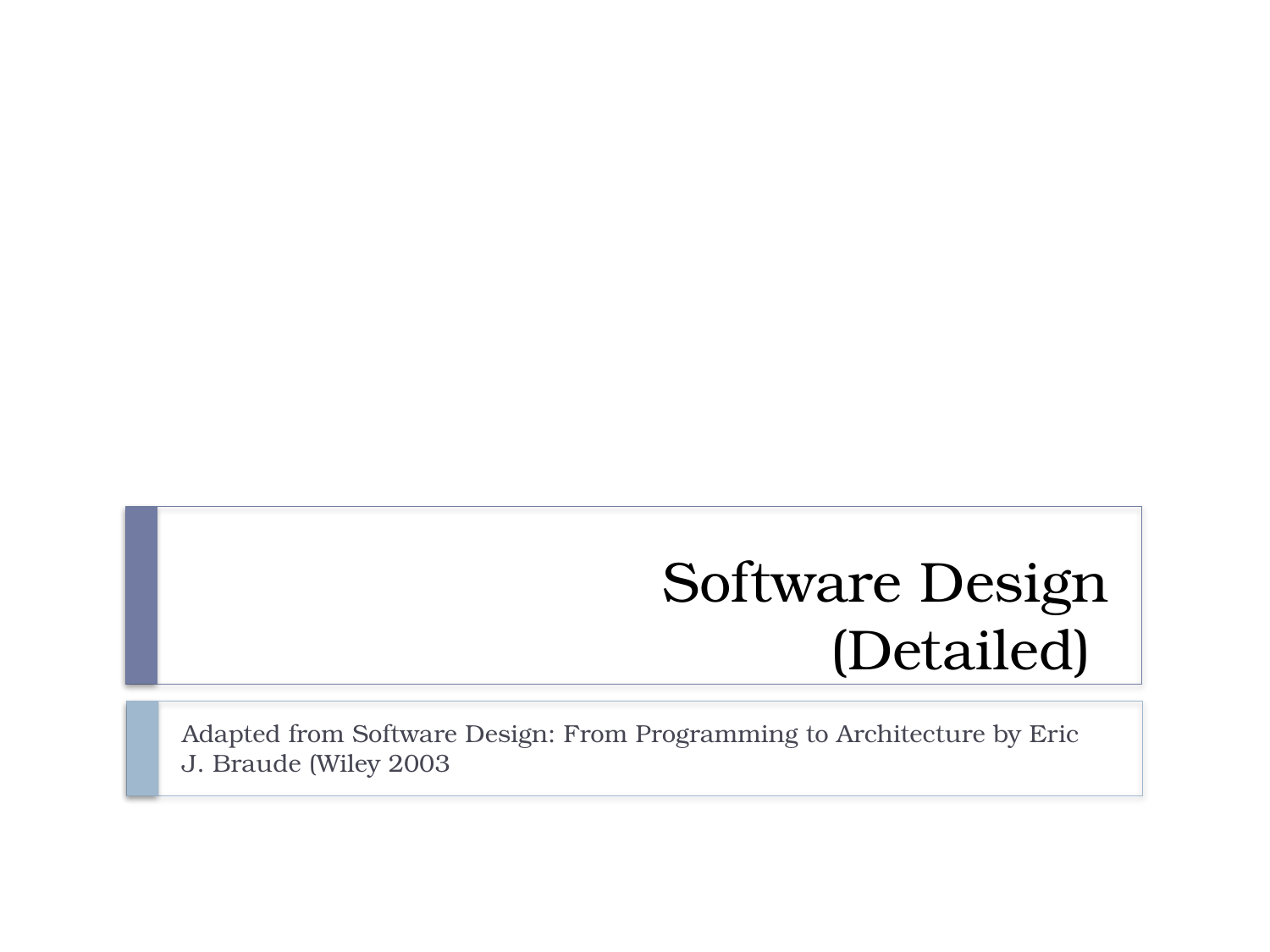

# Software Design (Detailed)
Adapted from Software Design: From Programming to Architecture by Eric J. Braude (Wiley 2003